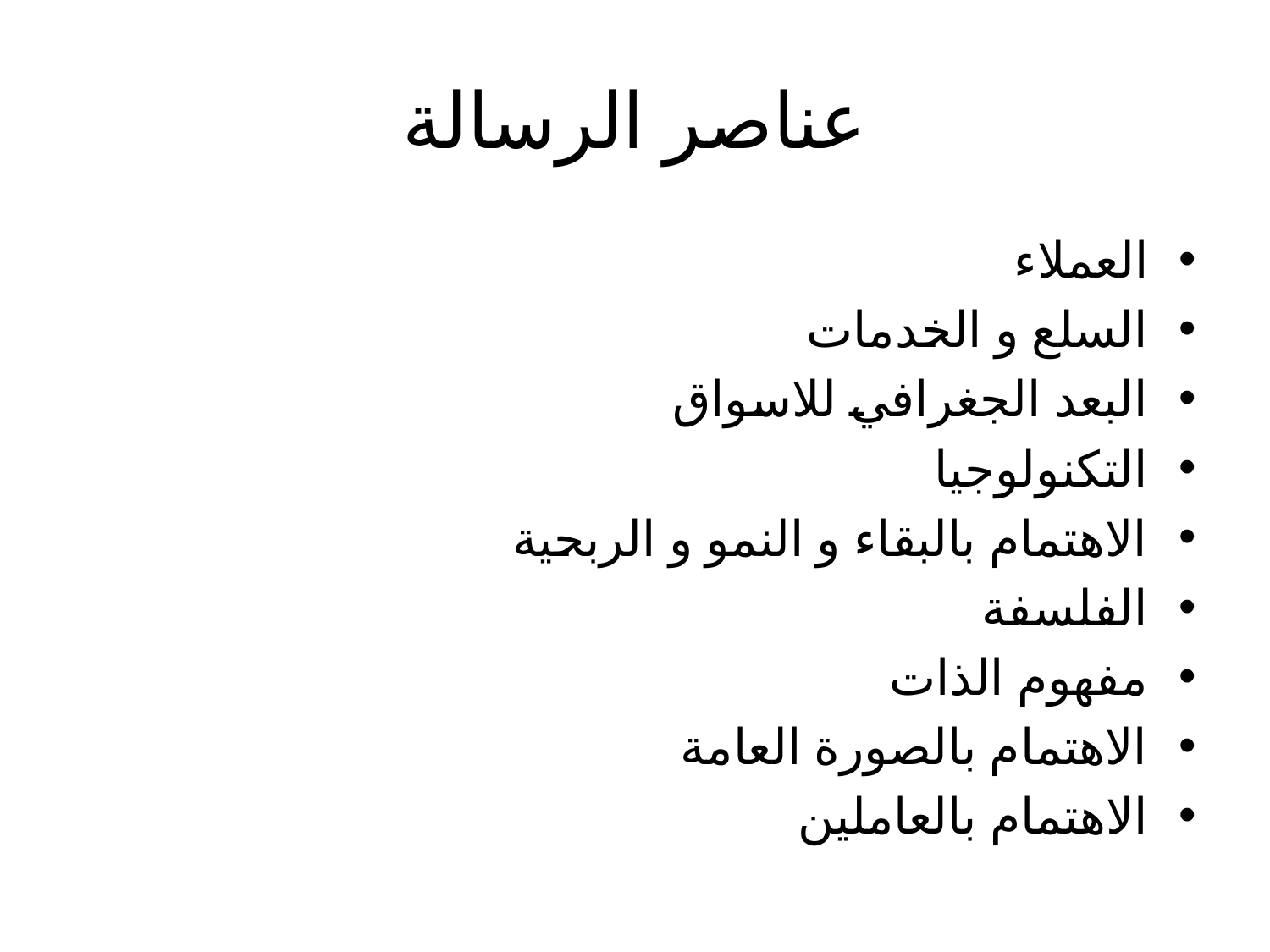

# عناصر الرسالة
العملاء
السلع و الخدمات
البعد الجغرافي للاسواق
التكنولوجيا
الاهتمام بالبقاء و النمو و الربحية
الفلسفة
مفهوم الذات
الاهتمام بالصورة العامة
الاهتمام بالعاملين